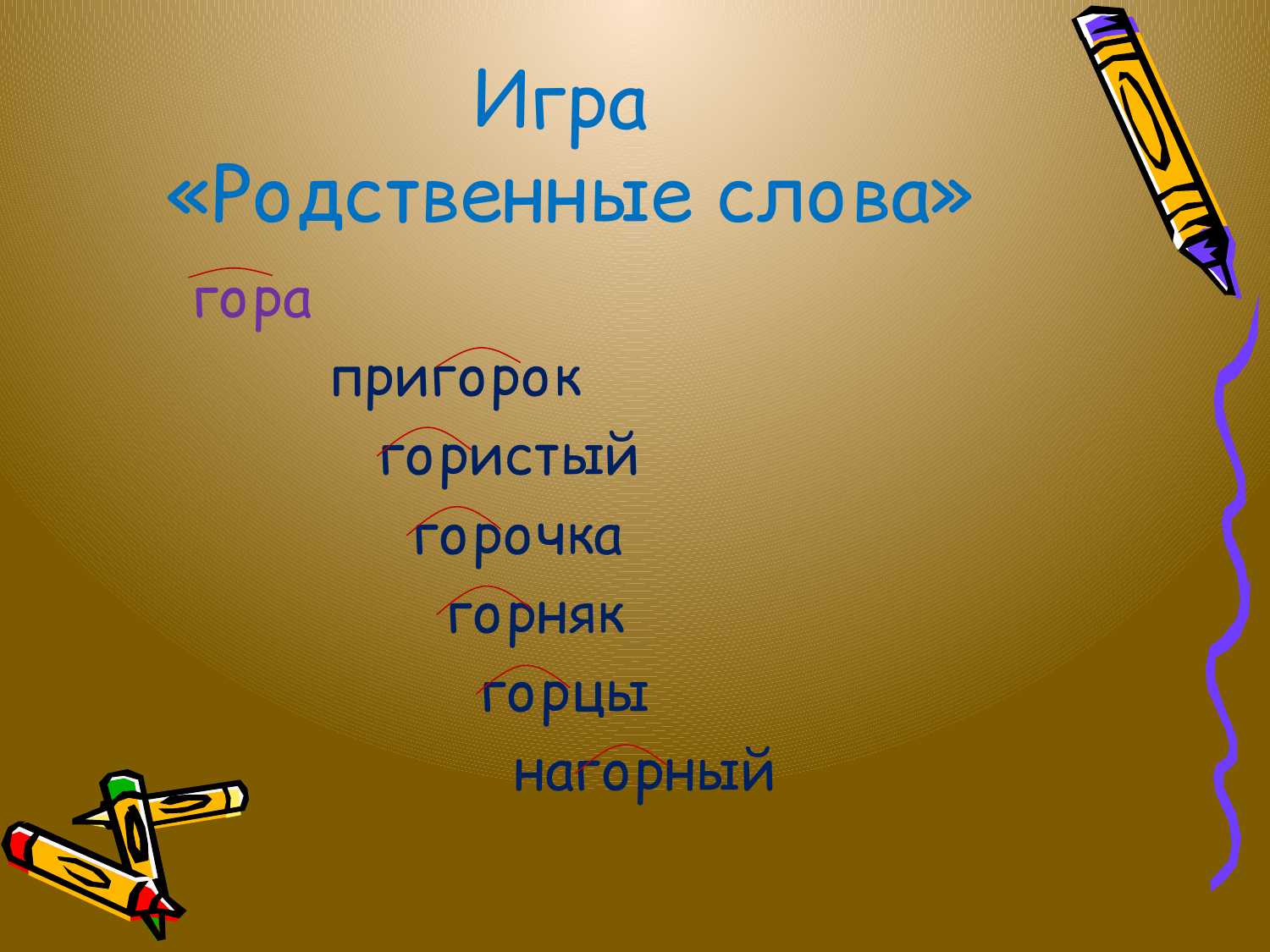

# Игра «Родственные слова»
     гора
             пригорок
                гористый
                  горочка
                    горняк
                      горцы
                        нагорный